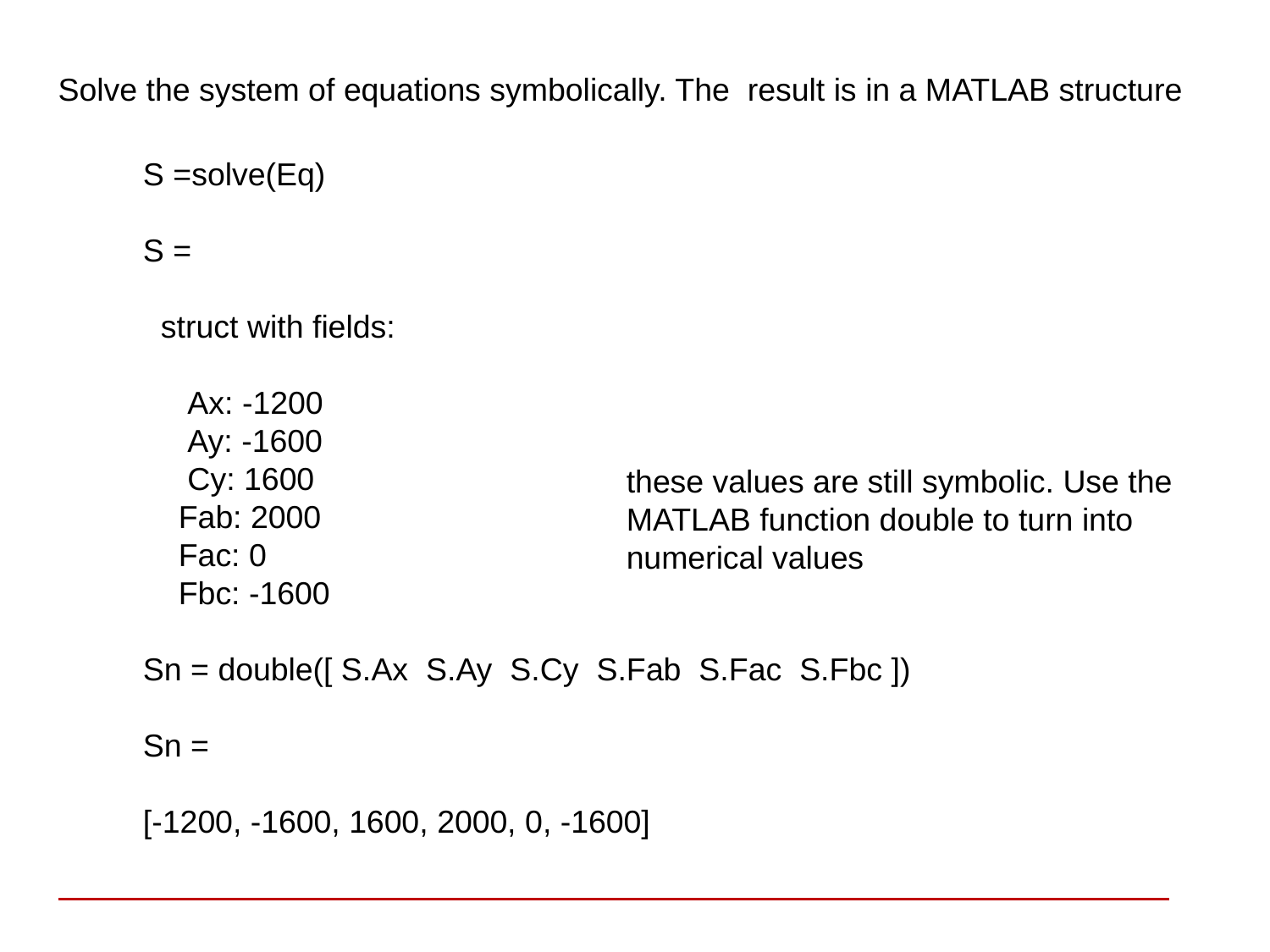

Solve the system of equations symbolically. The  result is in a MATLAB structure
S =solve(Eq)

S =

  struct with fields:

     Ax: -1200
     Ay: -1600
     Cy: 1600
    Fab: 2000
    Fac: 0
    Fbc: -1600

Sn = double([ S.Ax  S.Ay  S.Cy  S.Fab  S.Fac  S.Fbc ])

Sn =

[-1200, -1600, 1600, 2000, 0, -1600]
these values are still symbolic. Use the MATLAB function double to turn into numerical values